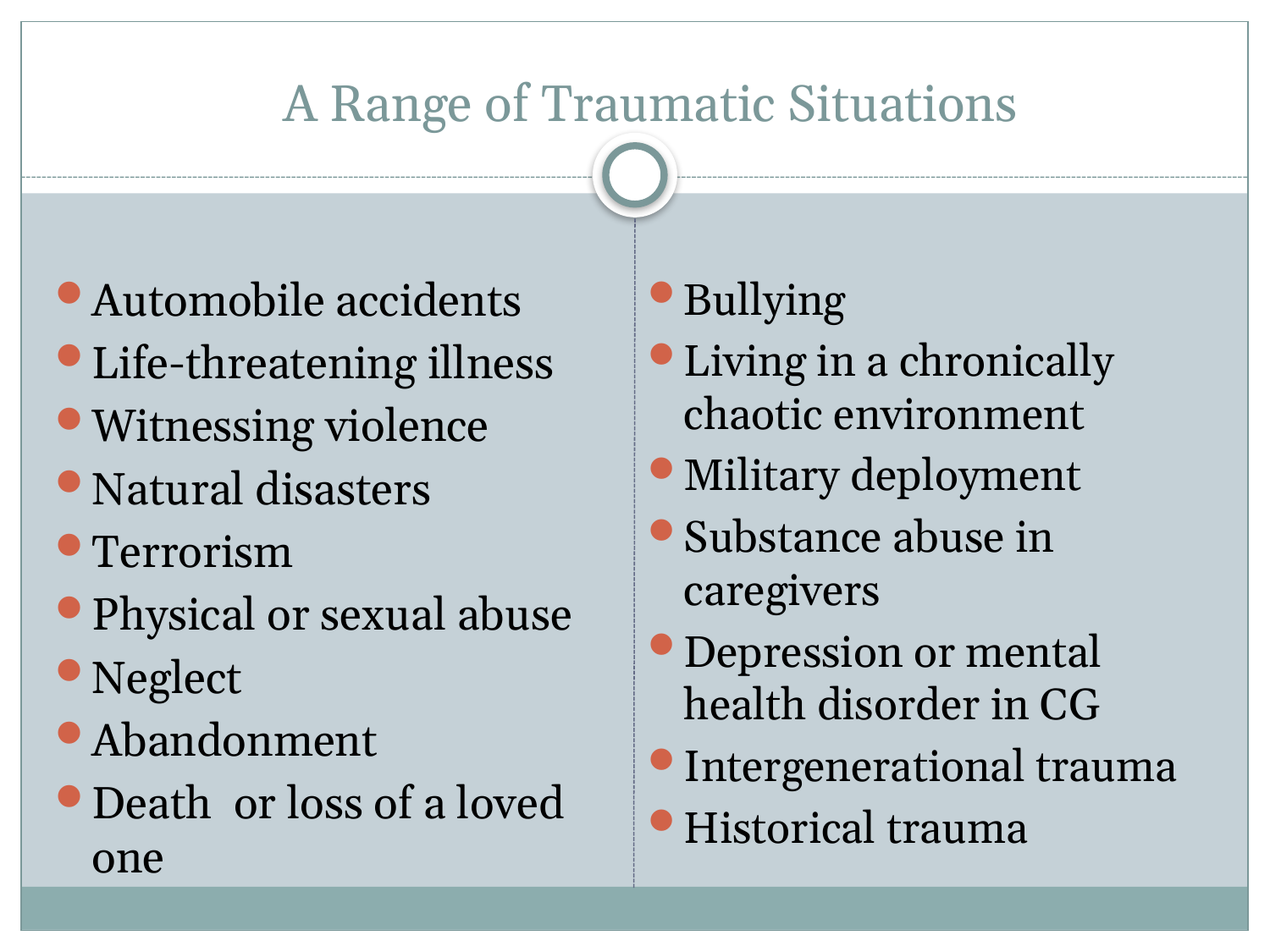

# A Range of Traumatic Situations
Automobile accidents
Life-threatening illness
Witnessing violence
Natural disasters
Terrorism
Physical or sexual abuse
Neglect
Abandonment
Death  or loss of a loved one

Bullying
Living in a chronically chaotic environment
Military deployment
Substance abuse in caregivers
Depression or mental health disorder in CG
Intergenerational trauma
Historical trauma